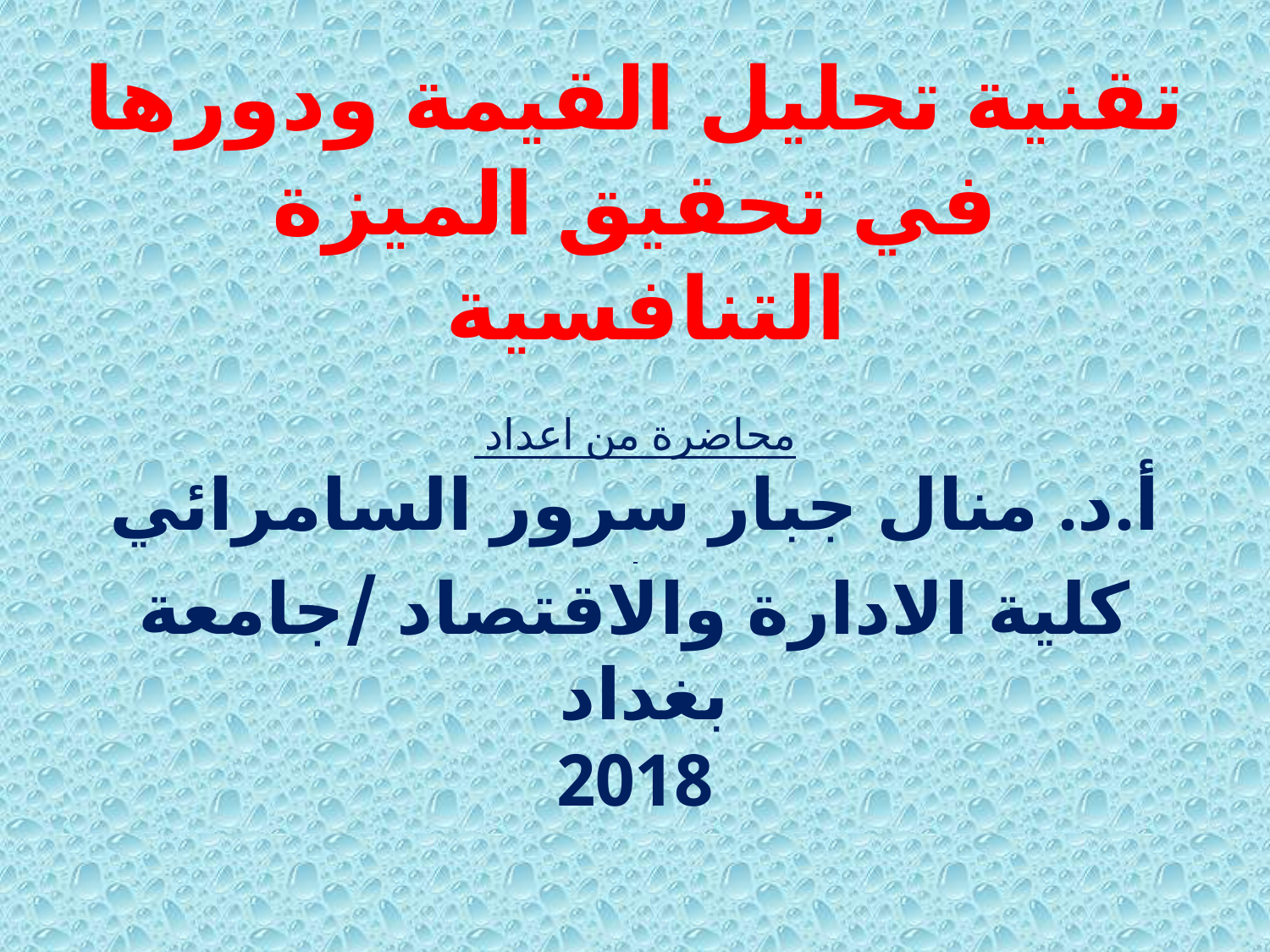

# تقنية تحليل القيمة ودورها في تحقيق الميزة التنافسية محاضرة من اعداد أ.د. منال جبار سرور السامرائي كلية الادارة والاقتصاد /جامعة بغداد 2018